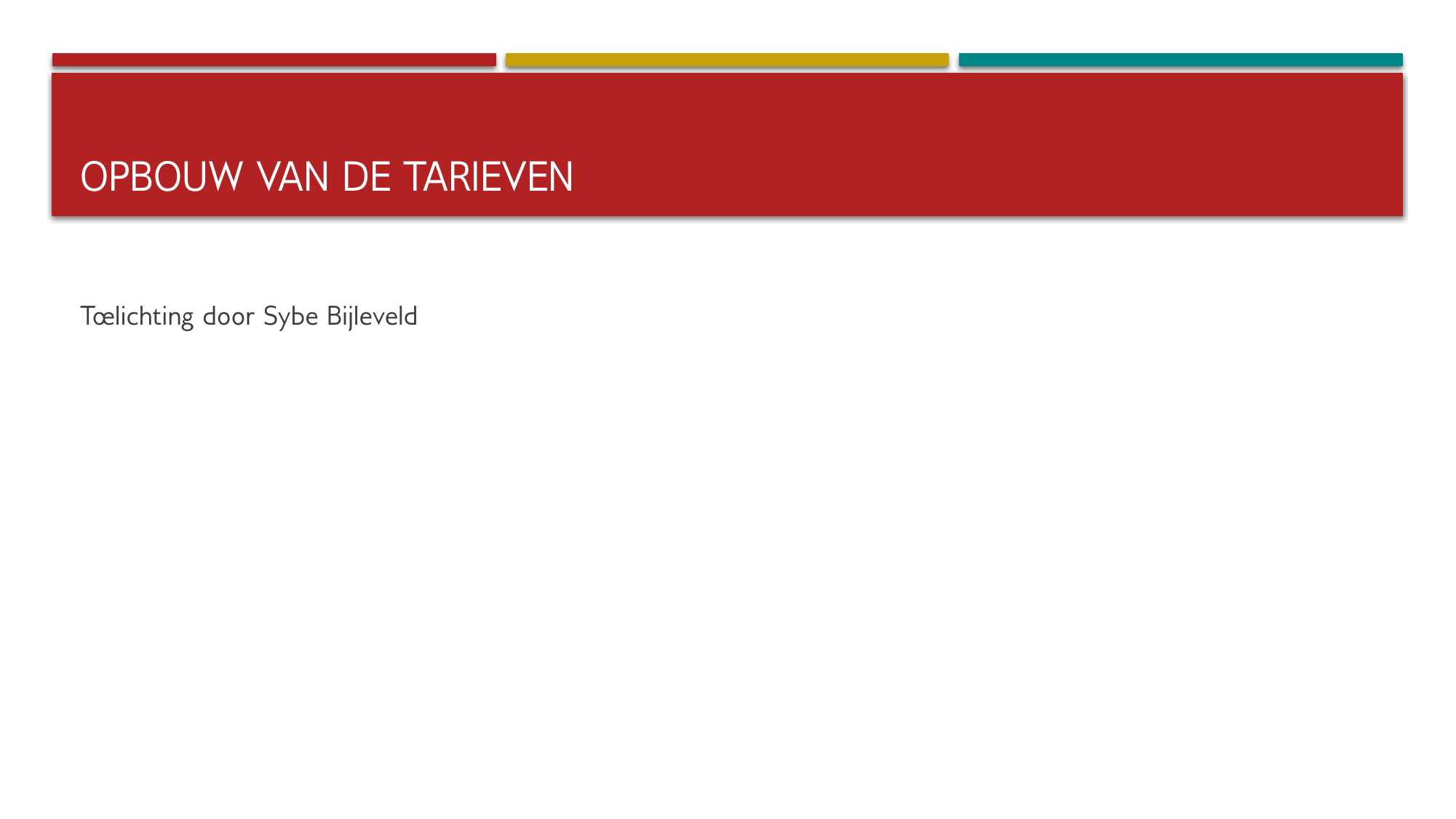

# Opbouw van de tarieven
Toelichting door Sybe Bijleveld